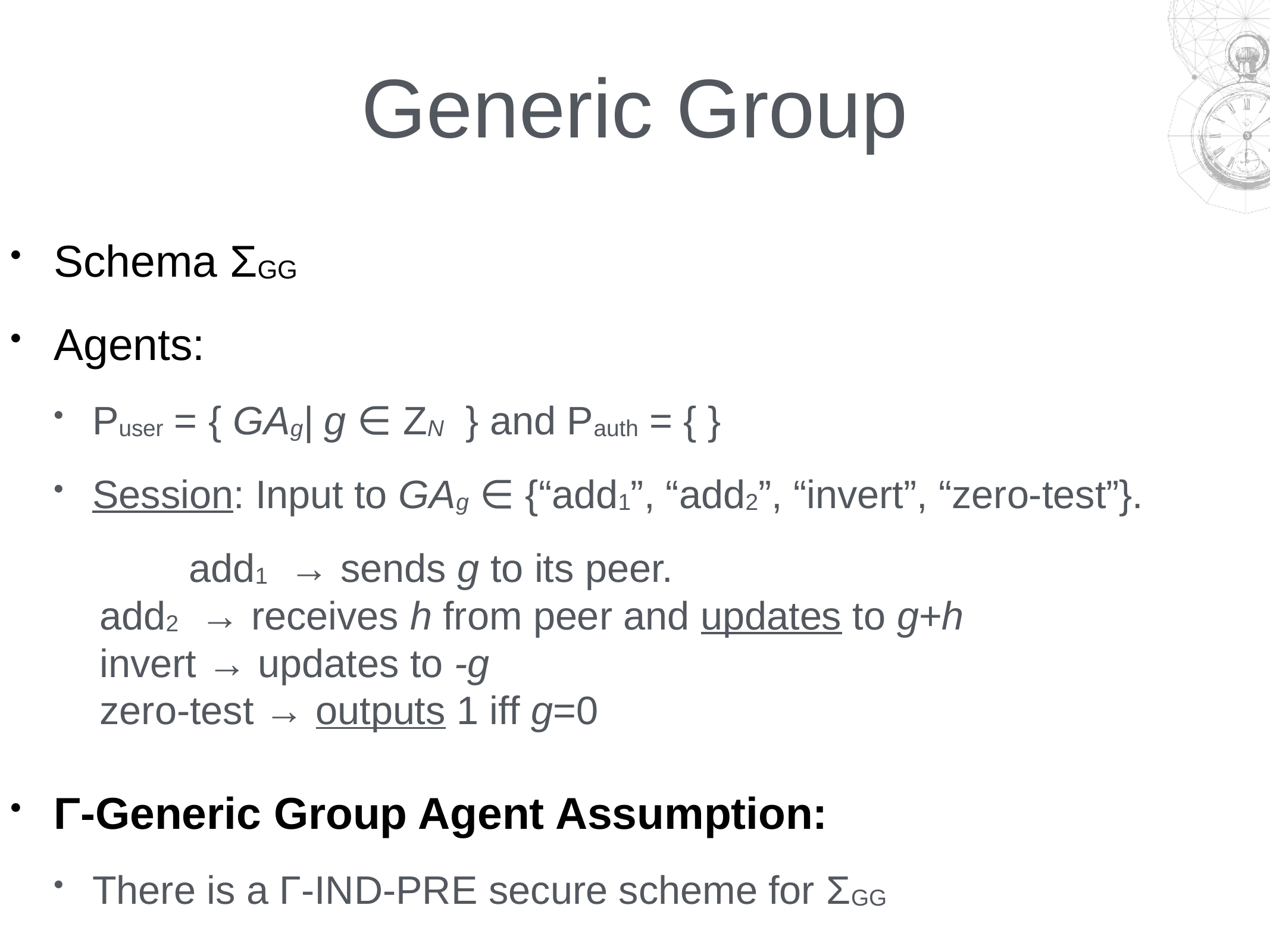

# Generic Group
Schema ΣGG
Agents:
Puser = { GAg| g ∈ ZN  } and Pauth = { }
Session: Input to GAg ∈ {“add1”, “add2”, “invert”, “zero-test”}.
	add1  → sends g to its peer.
	add2  → receives h from peer and updates to g+h
	invert → updates to -g
	zero-test → outputs 1 iff g=0
Γ-Generic Group Agent Assumption:
There is a Γ-IND-PRE secure scheme for ΣGG